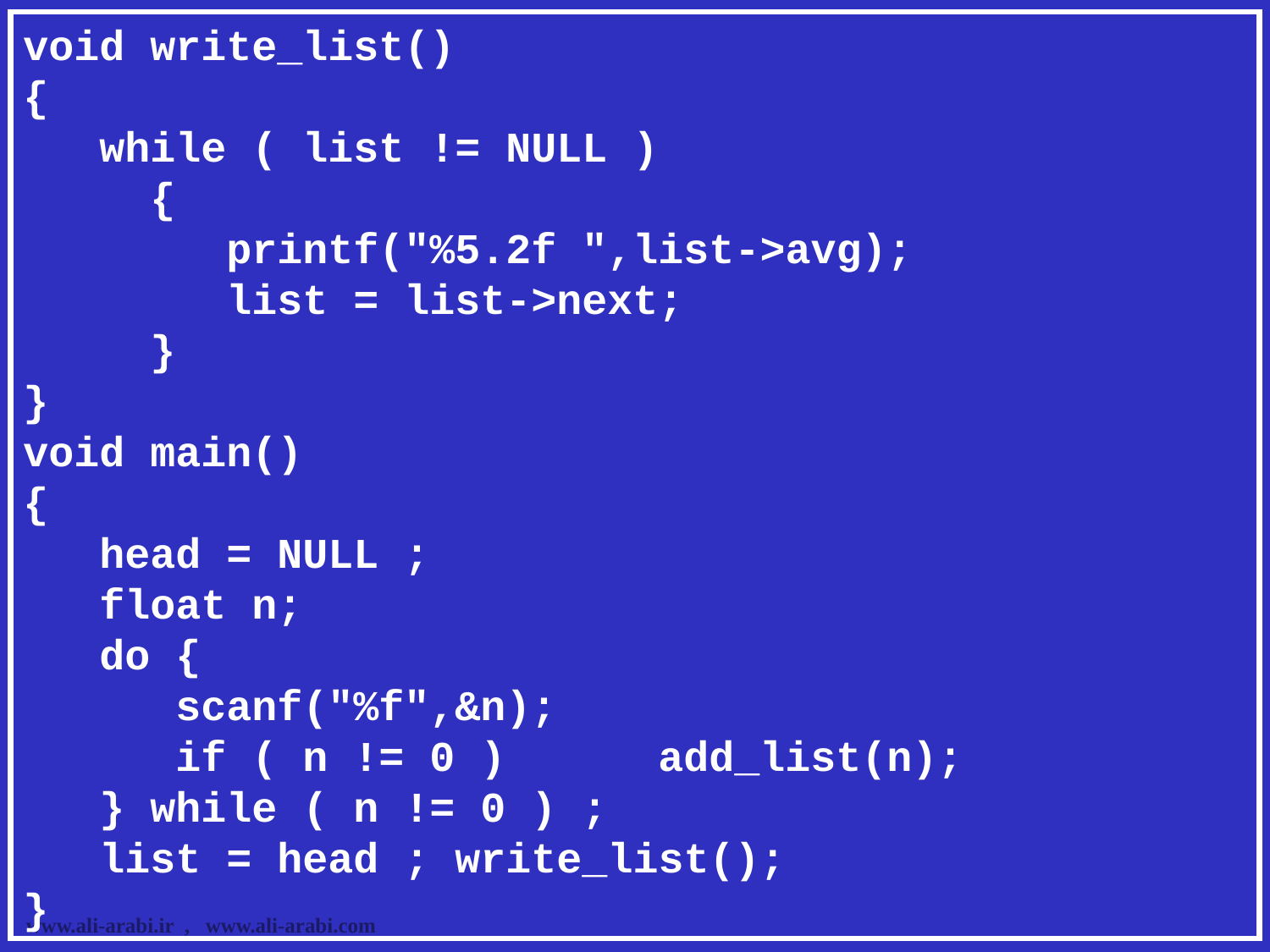

void write_list()
{
   while ( list != NULL )
     {
	   printf("%5.2f ",list->avg);
	   list = list->next;
     }
}
void main()
{
   head = NULL ;
   float n;
   do {
      scanf("%f",&n);
      if ( n != 0 ) 	add_list(n);
   } while ( n != 0 ) ;
   list = head ; write_list();
}